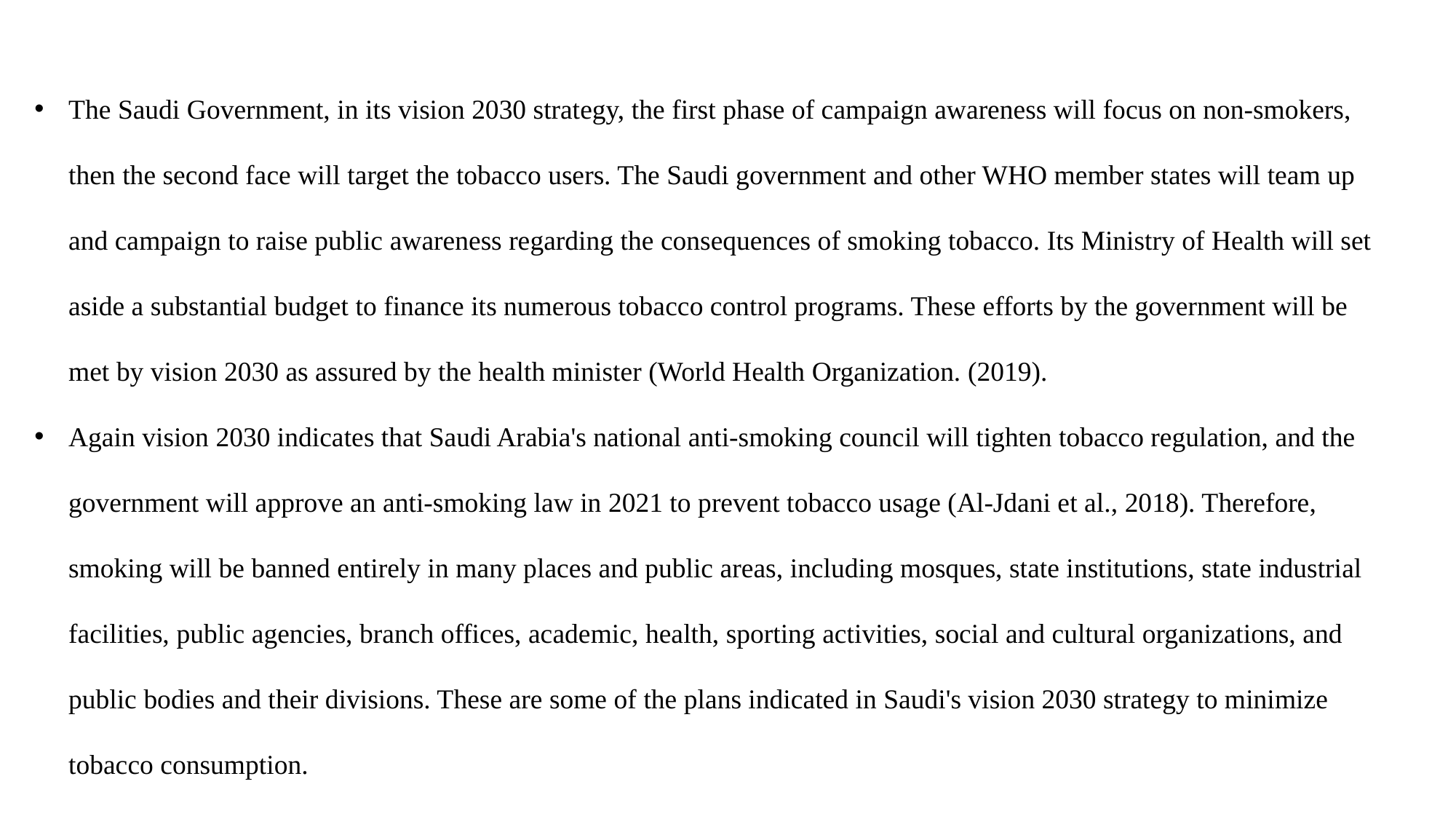

The Saudi Government, in its vision 2030 strategy, the first phase of campaign awareness will focus on non-smokers, then the second face will target the tobacco users. The Saudi government and other WHO member states will team up and campaign to raise public awareness regarding the consequences of smoking tobacco. Its Ministry of Health will set aside a substantial budget to finance its numerous tobacco control programs. These efforts by the government will be met by vision 2030 as assured by the health minister (World Health Organization. (2019).
Again vision 2030 indicates that Saudi Arabia's national anti-smoking council will tighten tobacco regulation, and the government will approve an anti-smoking law in 2021 to prevent tobacco usage (Al-Jdani et al., 2018). Therefore, smoking will be banned entirely in many places and public areas, including mosques, state institutions, state industrial facilities, public agencies, branch offices, academic, health, sporting activities, social and cultural organizations, and public bodies and their divisions. These are some of the plans indicated in Saudi's vision 2030 strategy to minimize tobacco consumption.